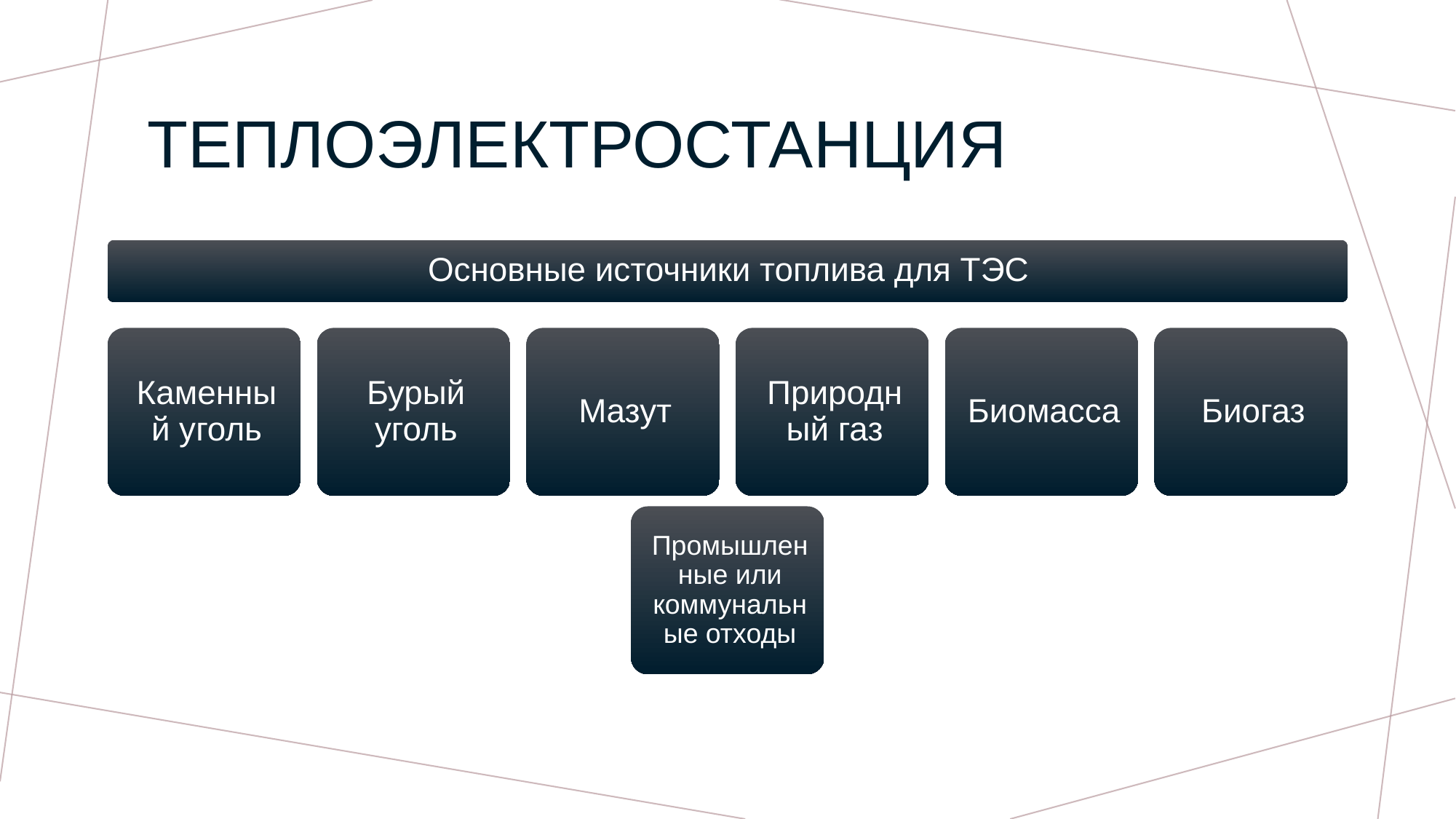

# Теплоэлектростанция
Основные источники топлива для ТЭС
Каменный уголь
Бурый уголь
Мазут
Природный газ
Биомасса
Биогаз
Промышленные или коммунальные отходы